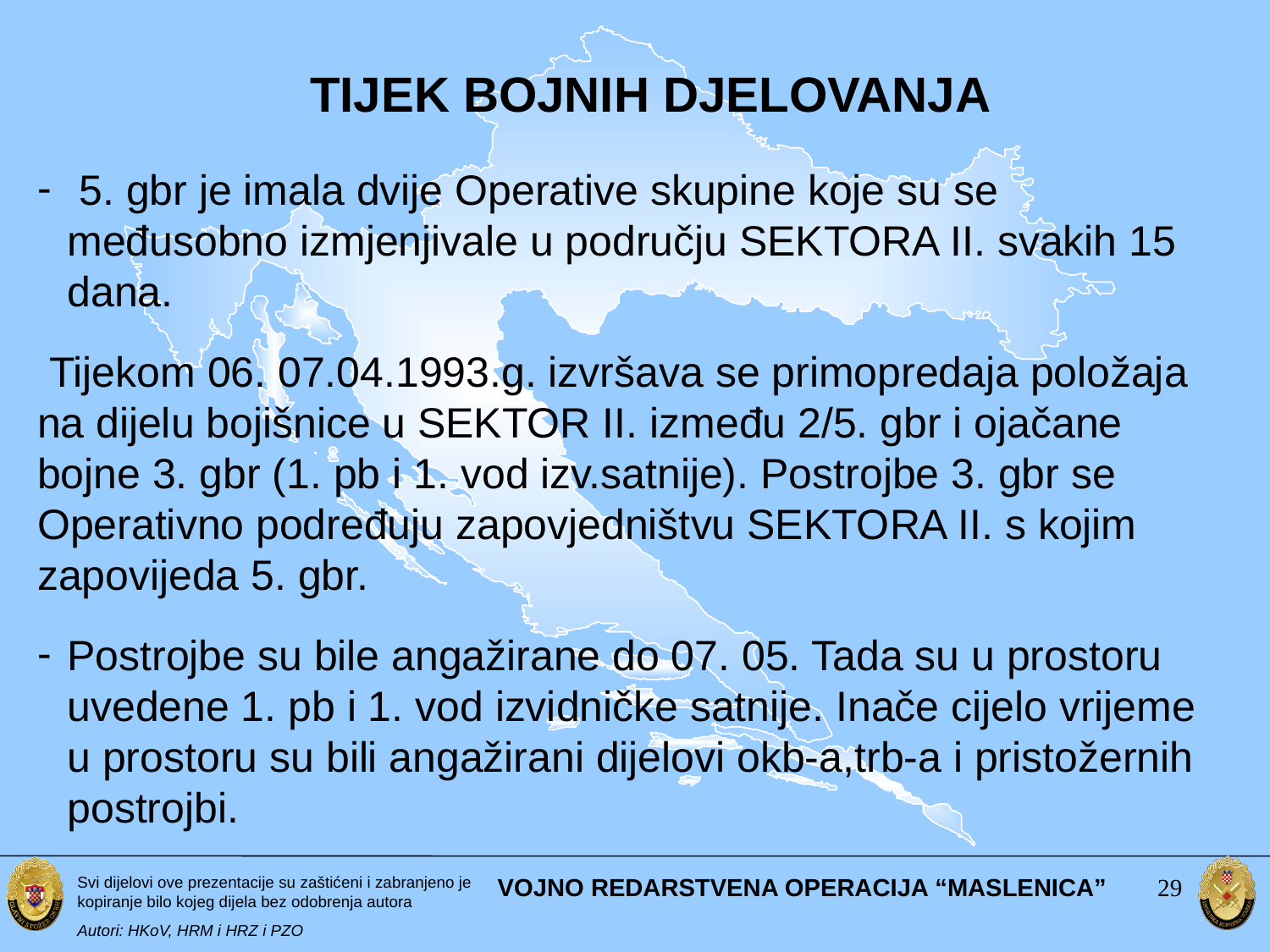

TIJEK BOJNIH DJELOVANJA
 5. gbr je imala dvije Operative skupine koje su se međusobno izmjenjivale u području SEKTORA II. svakih 15 dana.

 Tijekom 06. 07.04.1993.g. izvršava se primopredaja položaja na dijelu bojišnice u SEKTOR II. između 2/5. gbr i ojačane bojne 3. gbr (1. pb i 1. vod izv.satnije). Postrojbe 3. gbr se Operativno podređuju zapovjedništvu SEKTORA II. s kojim zapovijeda 5. gbr.

Postrojbe su bile angažirane do 07. 05. Tada su u prostoru uvedene 1. pb i 1. vod izvidničke satnije. Inače cijelo vrijeme u prostoru su bili angažirani dijelovi okb-a,trb-a i pristožernih postrojbi.
VOJNO REDARSTVENA OPERACIJA “MASLENICA”